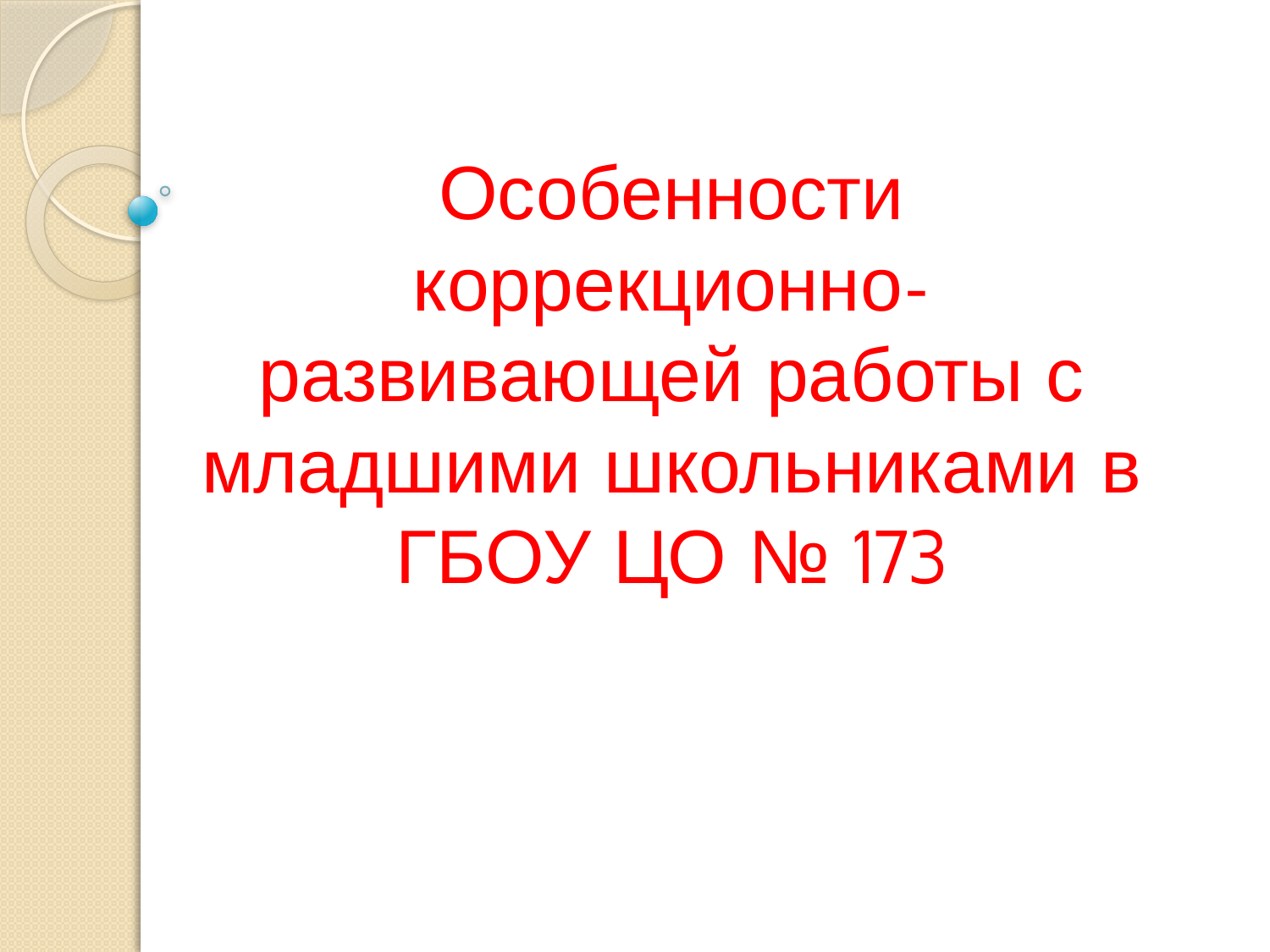

# Особенности коррекционно-развивающей работы с младшими школьниками в ГБОУ ЦО № 173